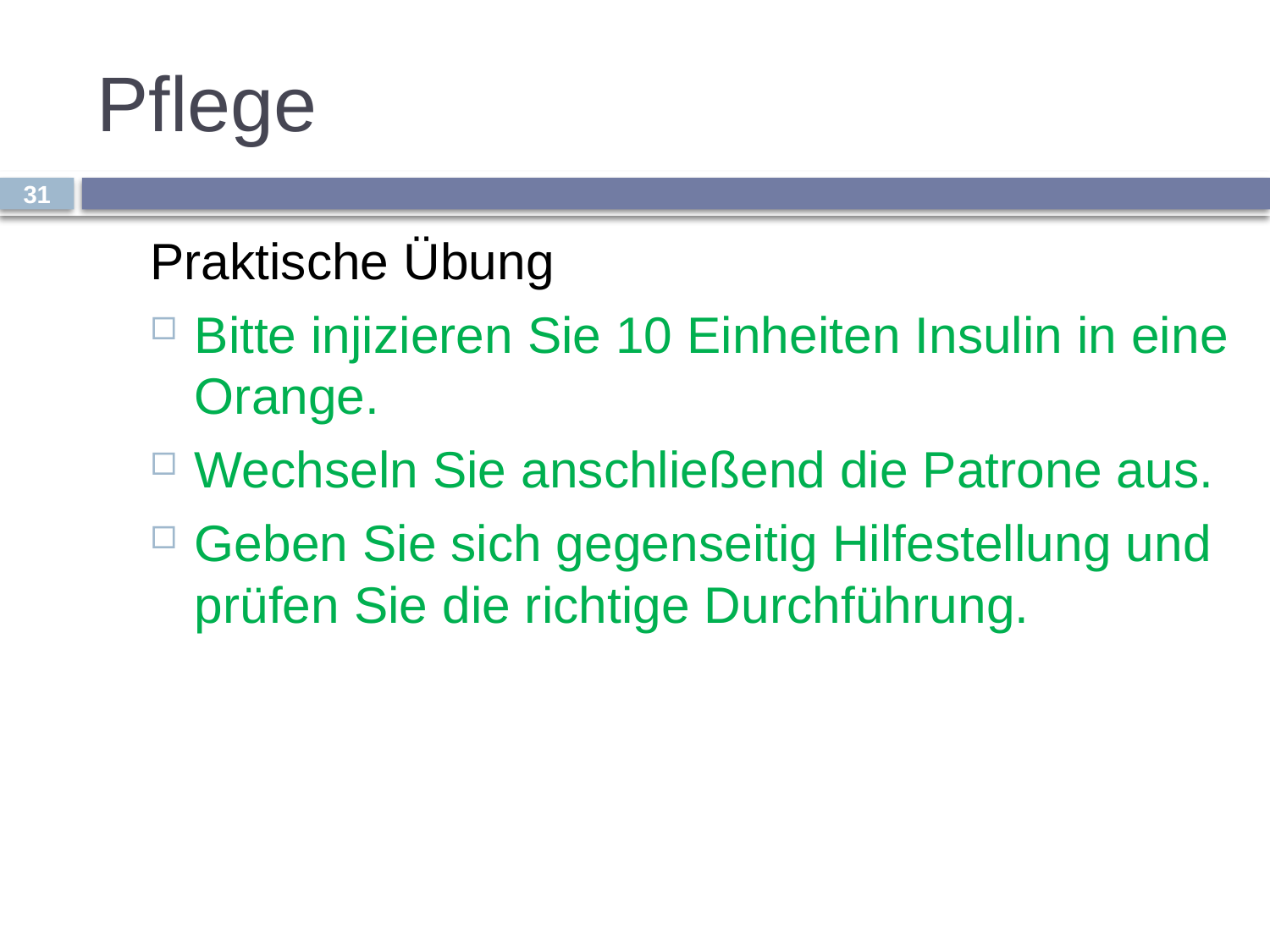

# Pflege
31
Praktische Übung
Bitte injizieren Sie 10 Einheiten Insulin in eine Orange.
Wechseln Sie anschließend die Patrone aus.
Geben Sie sich gegenseitig Hilfestellung und prüfen Sie die richtige Durchführung.